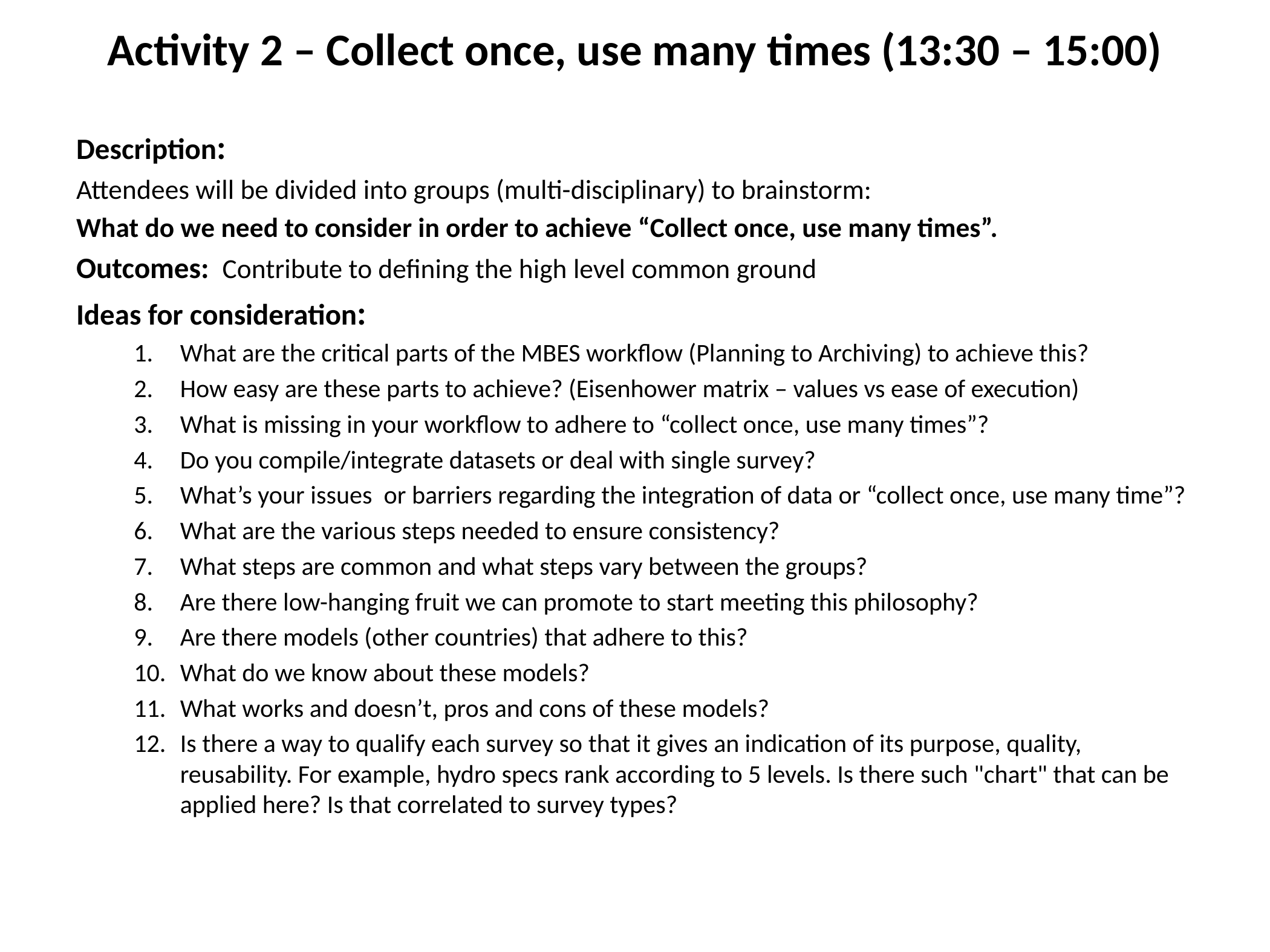

# Activity 2 – Collect once, use many times (13:30 – 15:00)
Description:
Attendees will be divided into groups (multi-disciplinary) to brainstorm:
What do we need to consider in order to achieve “Collect once, use many times”.
Outcomes:  Contribute to defining the high level common ground
Ideas for consideration:
What are the critical parts of the MBES workflow (Planning to Archiving) to achieve this?
How easy are these parts to achieve? (Eisenhower matrix – values vs ease of execution)
What is missing in your workflow to adhere to “collect once, use many times”?
Do you compile/integrate datasets or deal with single survey?
What’s your issues  or barriers regarding the integration of data or “collect once, use many time”?
What are the various steps needed to ensure consistency?
What steps are common and what steps vary between the groups?
Are there low-hanging fruit we can promote to start meeting this philosophy?
Are there models (other countries) that adhere to this?
What do we know about these models?
What works and doesn’t, pros and cons of these models?
Is there a way to qualify each survey so that it gives an indication of its purpose, quality, reusability. For example, hydro specs rank according to 5 levels. Is there such "chart" that can be applied here? Is that correlated to survey types?